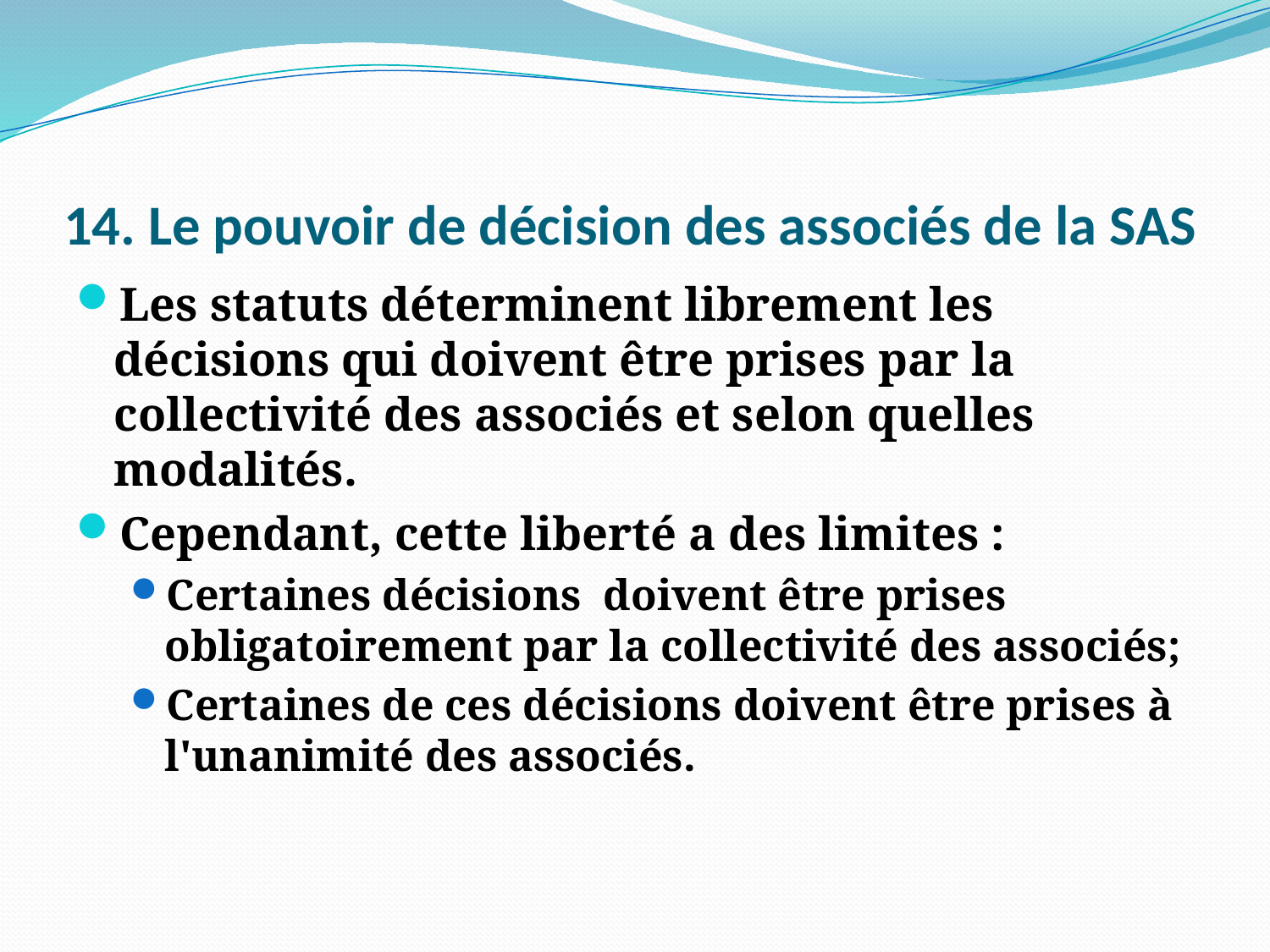

# 14. Le pouvoir de décision des associés de la SAS
Les statuts déterminent librement les décisions qui doivent être prises par la collectivité des associés et selon quelles modalités.
Cependant, cette liberté a des limites :
Certaines décisions  doivent être prises obligatoirement par la collectivité des associés;
Certaines de ces décisions doivent être prises à l'unanimité des associés.